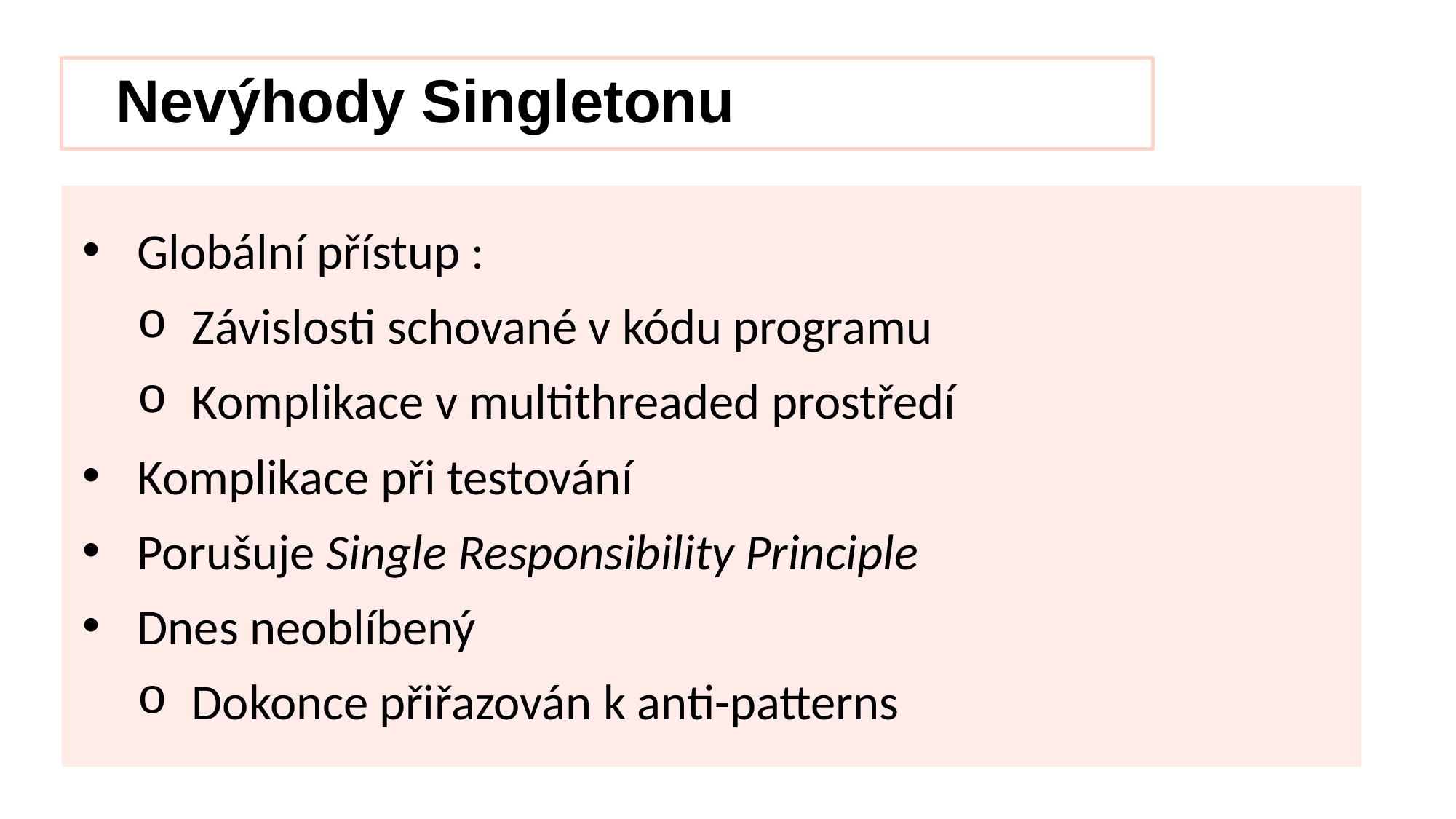

# Nevýhody Singletonu

Globální přístup :
Závislosti schované v kódu programu
Komplikace v multithreaded prostředí
Komplikace při testování
Porušuje Single Responsibility Principle
Dnes neoblíbený
Dokonce přiřazován k anti-patterns